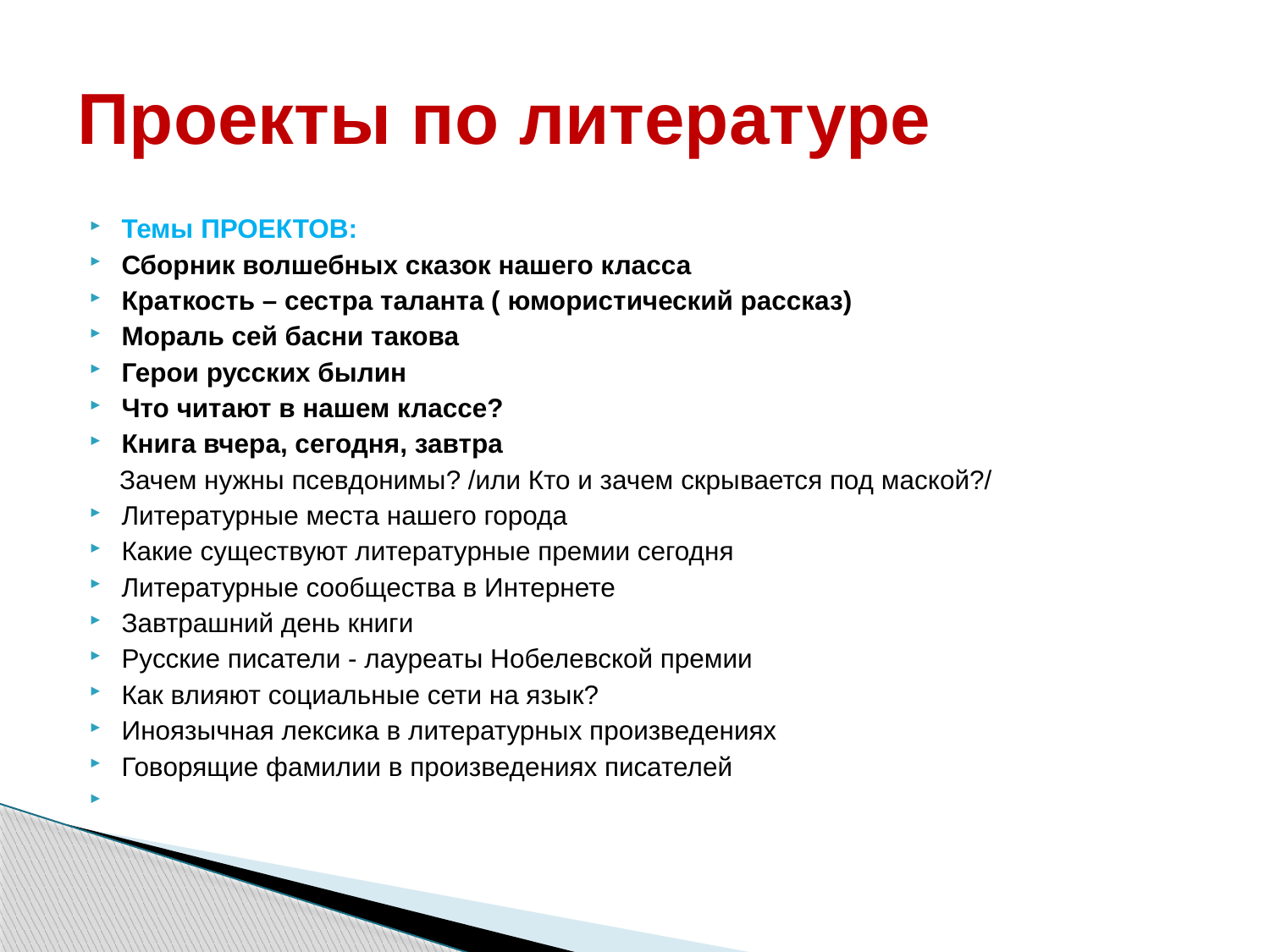

# Проекты по литературе
Темы ПРОЕКТОВ:
Сборник волшебных сказок нашего класса
Краткость – сестра таланта ( юмористический рассказ)
Мораль сей басни такова
Герои русских былин
Что читают в нашем классе?
Книга вчера, сегодня, завтра
    Зачем нужны псевдонимы? /или Кто и зачем скрывается под маской?/
Литературные места нашего города
Какие существуют литературные премии сегодня
Литературные сообщества в Интернете
Завтрашний день книги
Русские писатели - лауреаты Нобелевской премии
Как влияют социальные сети на язык?
Иноязычная лексика в литературных произведениях
Говорящие фамилии в произведениях писателей